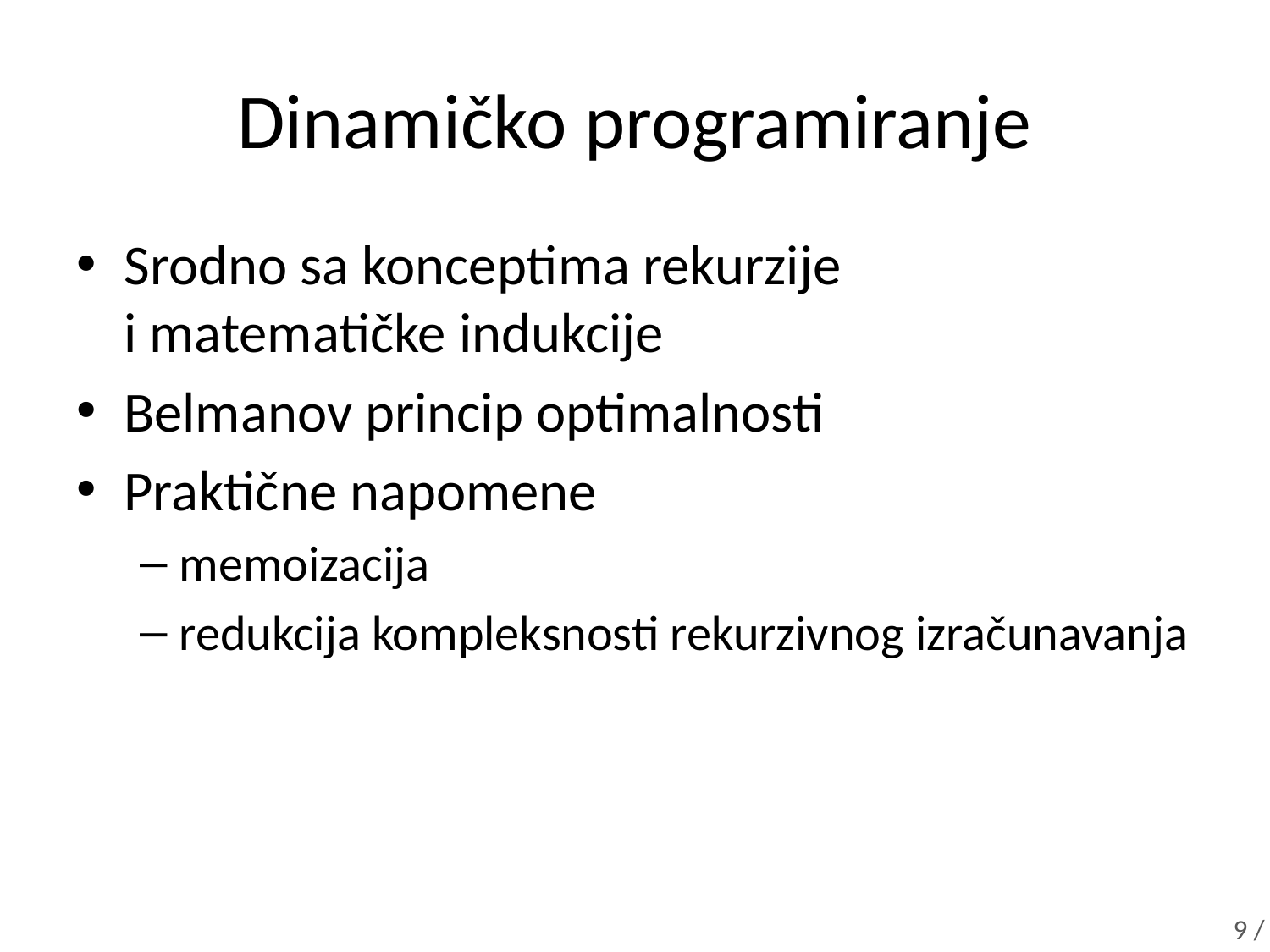

# Dinamičko programiranje
Srodno sa konceptima rekurzije
i matematičke indukcije
Belmanov princip optimalnosti
Praktične napomene
memoizacija
redukcija kompleksnosti rekurzivnog izračunavanja